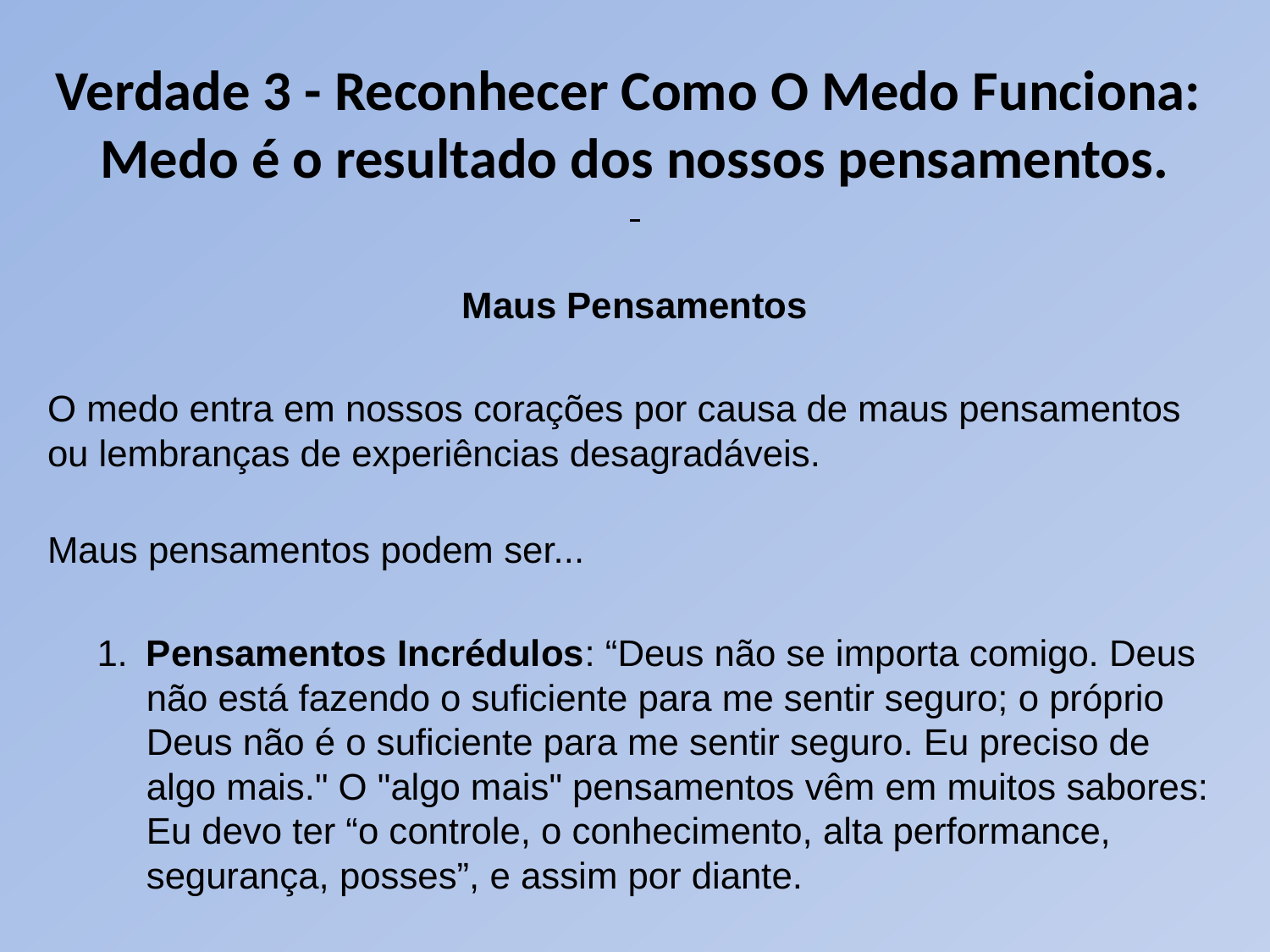

# Verdade 3 - Reconhecer Como O Medo Funciona:  Medo é o resultado dos nossos pensamentos.

Maus Pensamentos

O medo entra em nossos corações por causa de maus pensamentos ou lembranças de experiências desagradáveis.
Maus pensamentos podem ser...

1. 	Pensamentos Incrédulos: “Deus não se importa comigo. Deus não está fazendo o suficiente para me sentir seguro; o próprio Deus não é o suficiente para me sentir seguro. Eu preciso de algo mais." O "algo mais" pensamentos vêm em muitos sabores: Eu devo ter “o controle, o conhecimento, alta performance, segurança, posses”, e assim por diante.